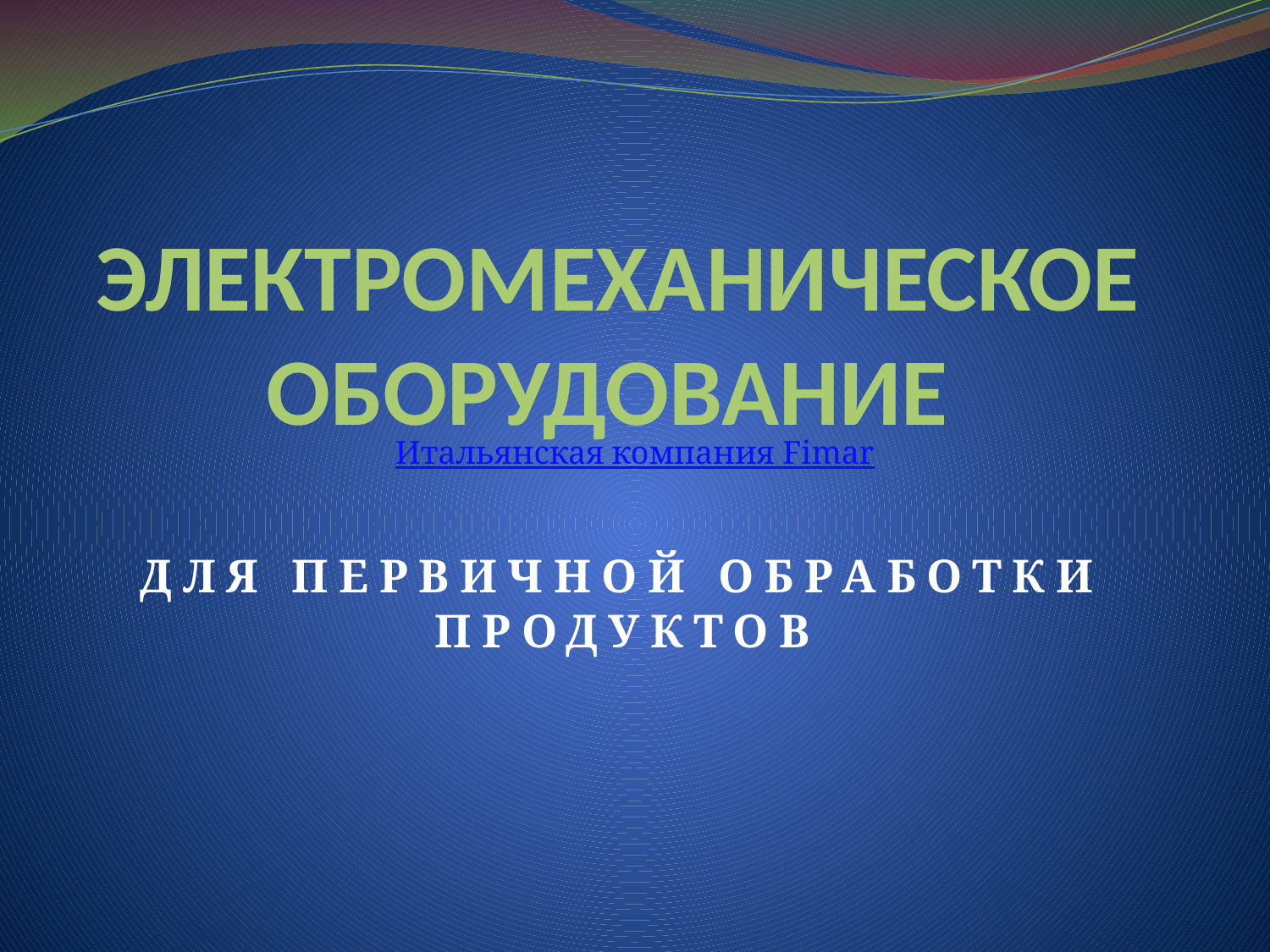

# ЭЛЕКТРОМЕХАНИЧЕСКОЕ ОБОРУДОВАНИЕ
Итальянская компания Fimar

ДЛЯ ПЕРВИЧНОЙ ОБРАБОТКИ ПРОДУКТОВ